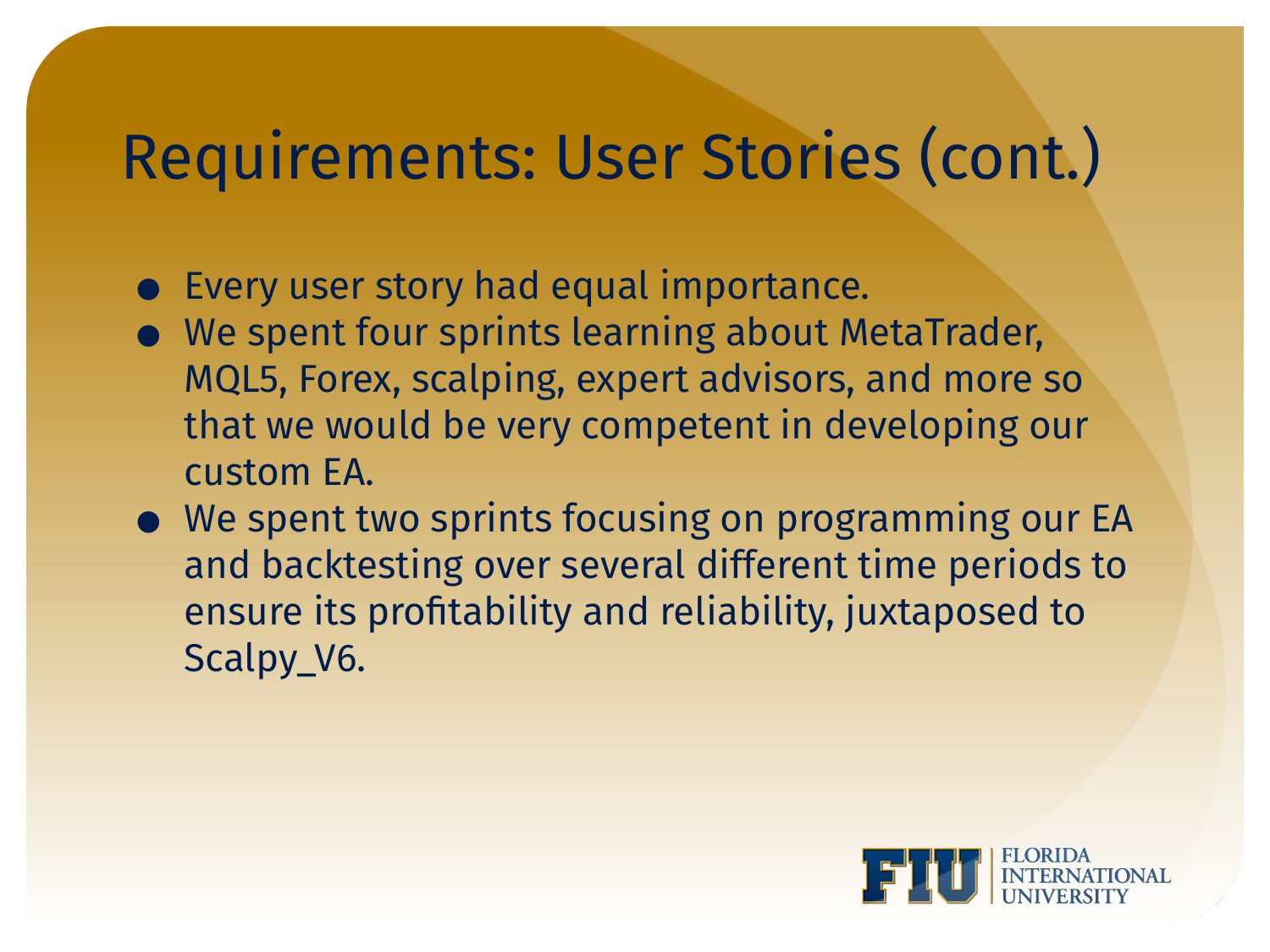

# Requirements: User Stories (cont.)
Every user story had equal importance.
We spent four sprints learning about MetaTrader, MQL5, Forex, scalping, expert advisors, and more so that we would be very competent in developing our custom EA.
We spent two sprints focusing on programming our EA and backtesting over several different time periods to ensure its profitability and reliability, juxtaposed to Scalpy_V6.